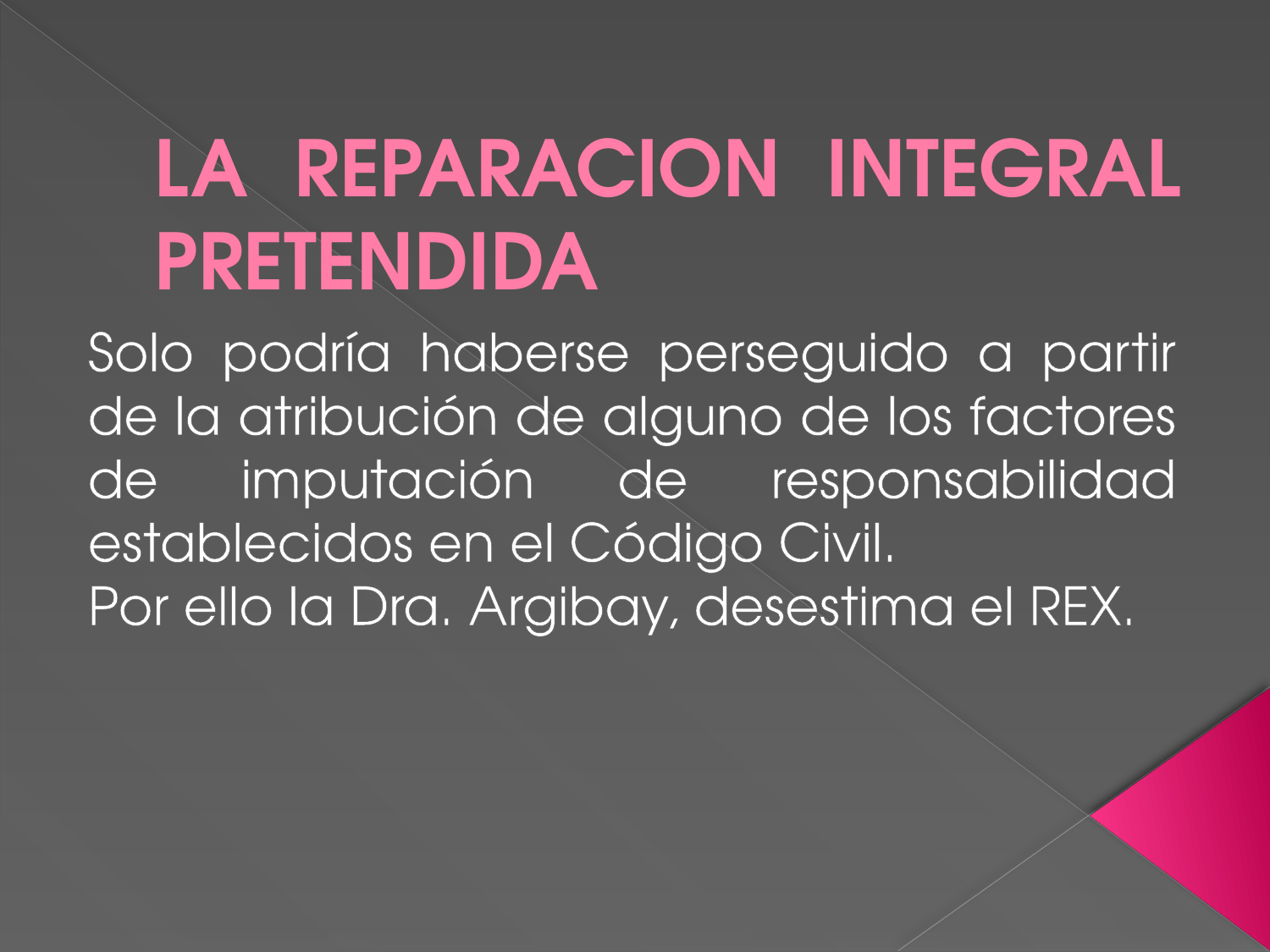

# LA REPARACION INTEGRAL PRETENDIDA
Solo podría haberse perseguido a partir de la atribución de alguno de los factores de imputación de responsabilidad establecidos en el Código Civil.
Por ello la Dra. Argibay, desestima el REX.